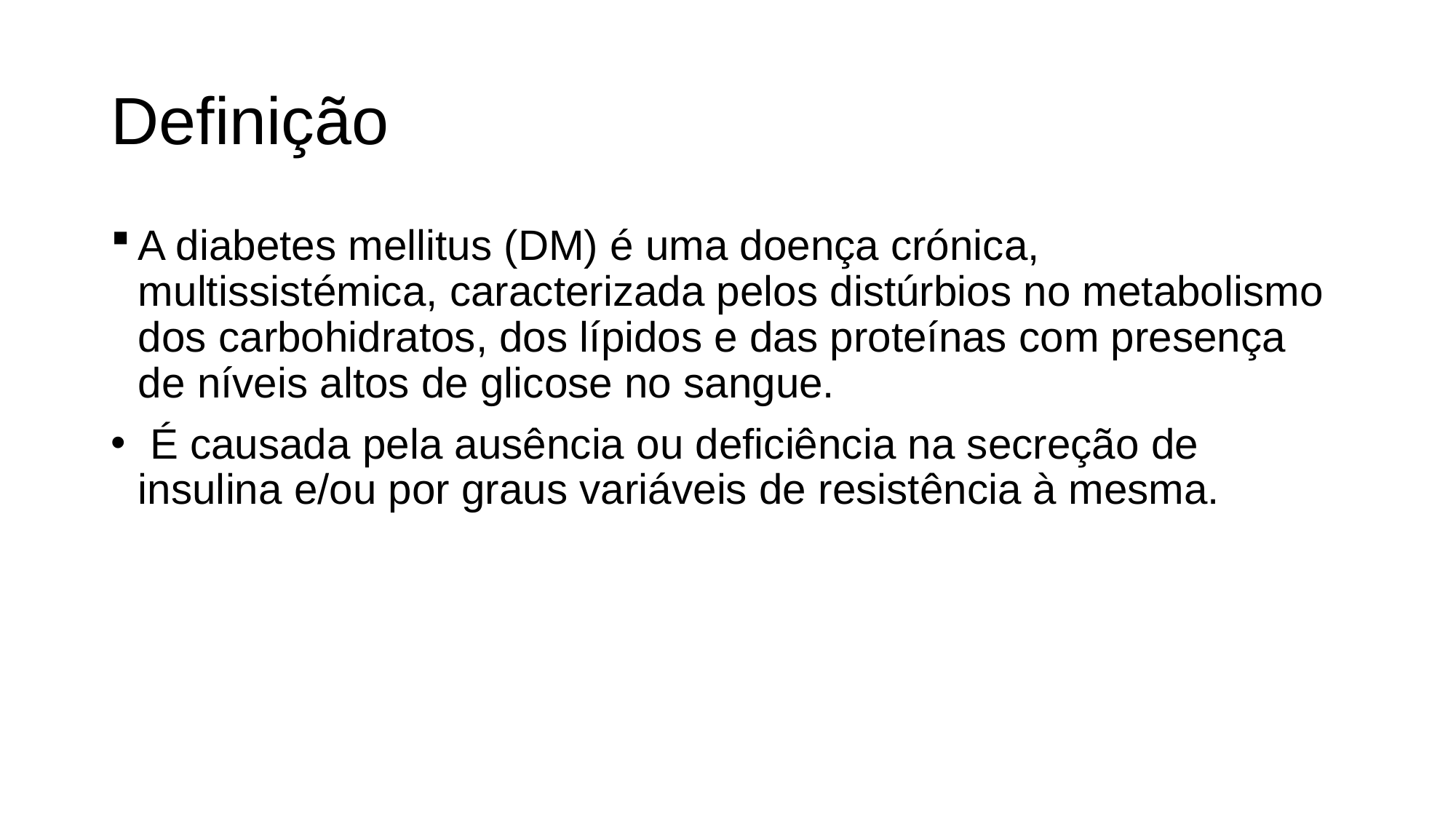

# Definição
A diabetes mellitus (DM) é uma doença crónica, multissistémica, caracterizada pelos distúrbios no metabolismo dos carbohidratos, dos lípidos e das proteínas com presença de níveis altos de glicose no sangue.
 É causada pela ausência ou deficiência na secreção de insulina e/ou por graus variáveis de resistência à mesma.